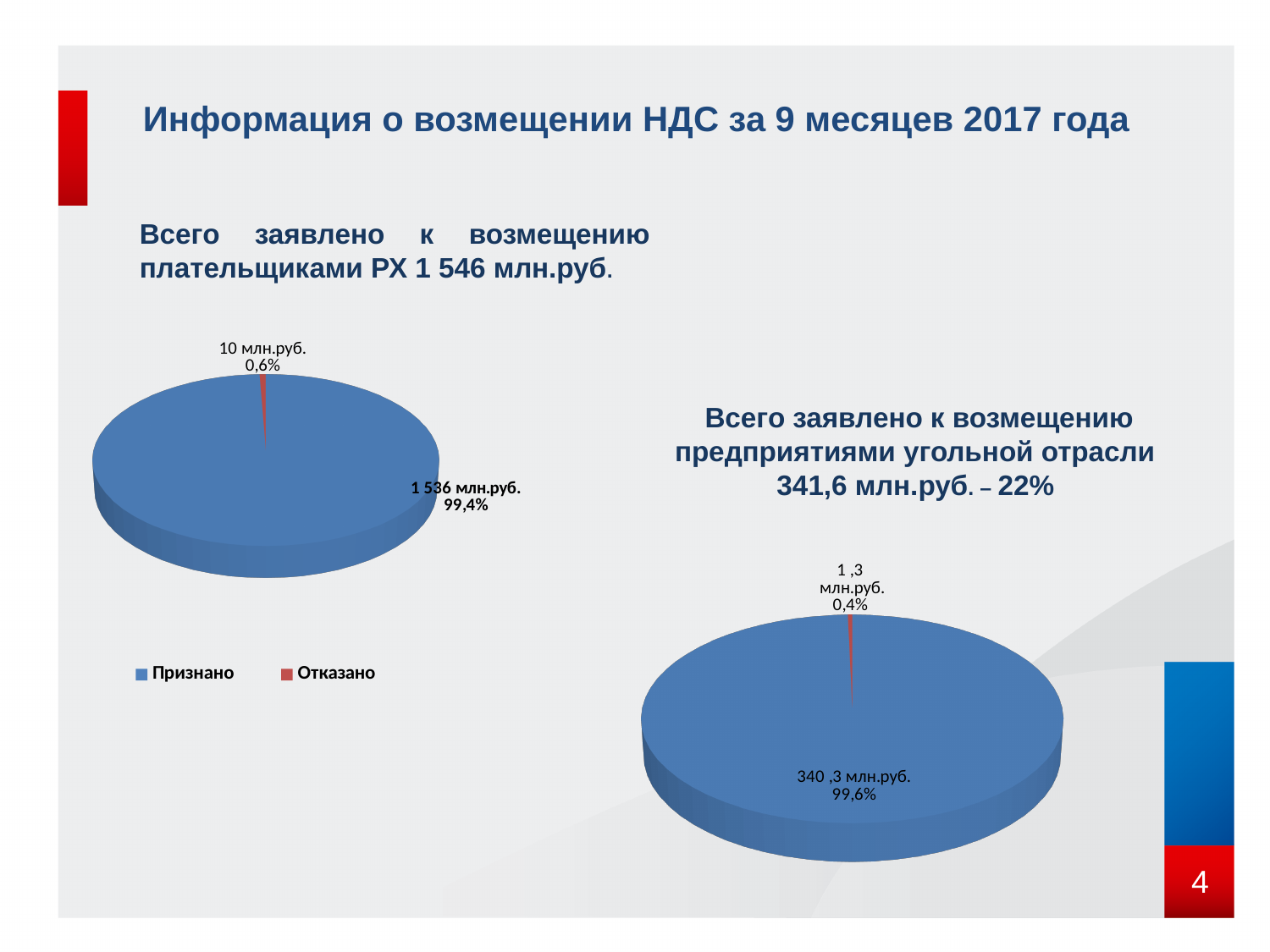

# Информация о возмещении НДС за 9 месяцев 2017 года
Всего заявлено к возмещению плательщиками РХ 1 546 млн.руб.

[unsupported chart]

[unsupported chart]

Всего заявлено к возмещению предприятиями угольной отрасли  341,6 млн.руб. – 22%

[unsupported chart]

[unsupported chart]

4